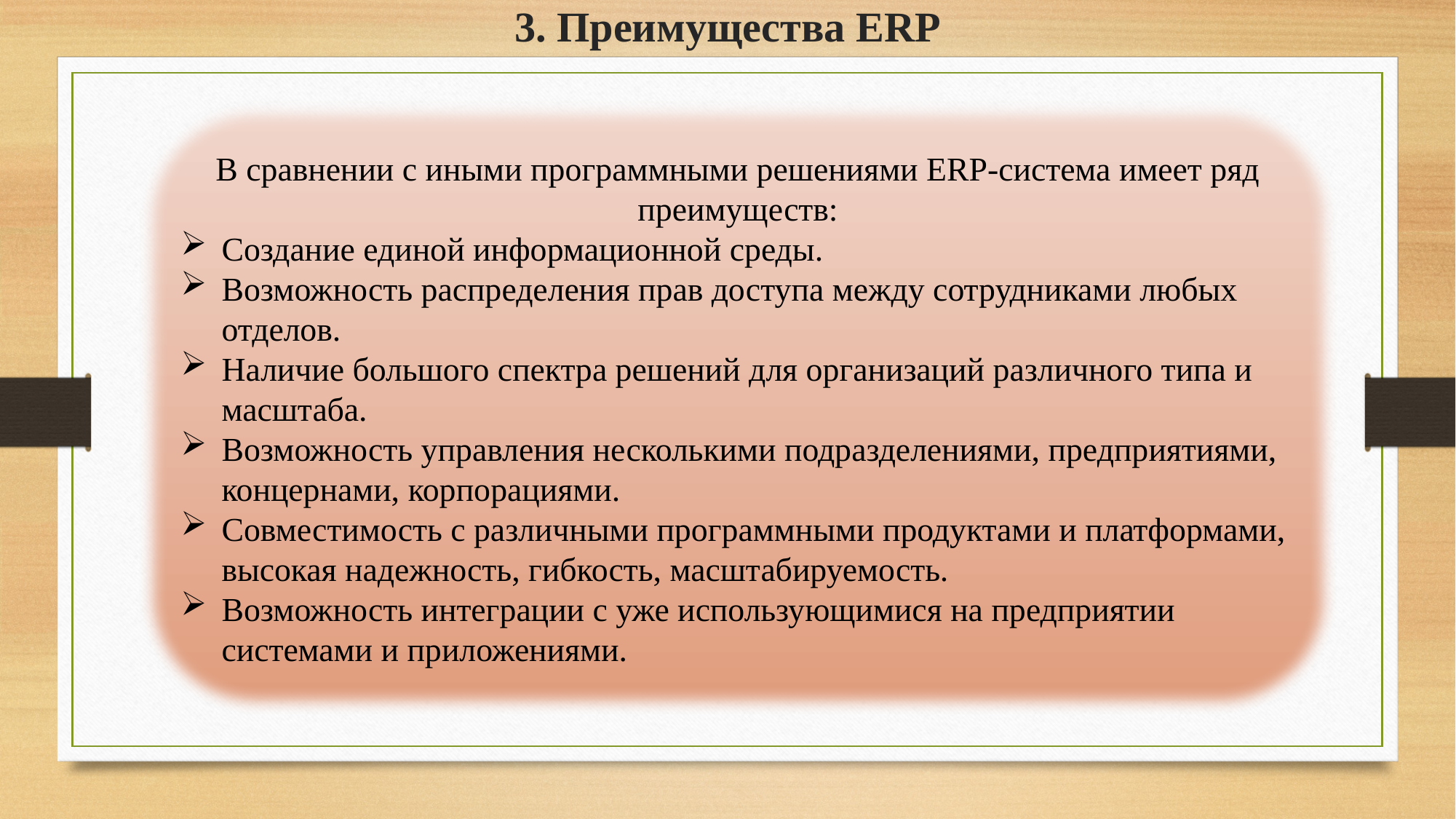

# 3. Преимущества ERP
В сравнении с иными программными решениями ERP-система имеет ряд преимуществ:
Создание единой информационной среды.
Возможность распределения прав доступа между сотрудниками любых отделов.
Наличие большого спектра решений для организаций различного типа и масштаба.
Возможность управления несколькими подразделениями, предприятиями, концернами, корпорациями.
Совместимость с различными программными продуктами и платформами, высокая надежность, гибкость, масштабируемость.
Возможность интеграции с уже использующимися на предприятии системами и приложениями.